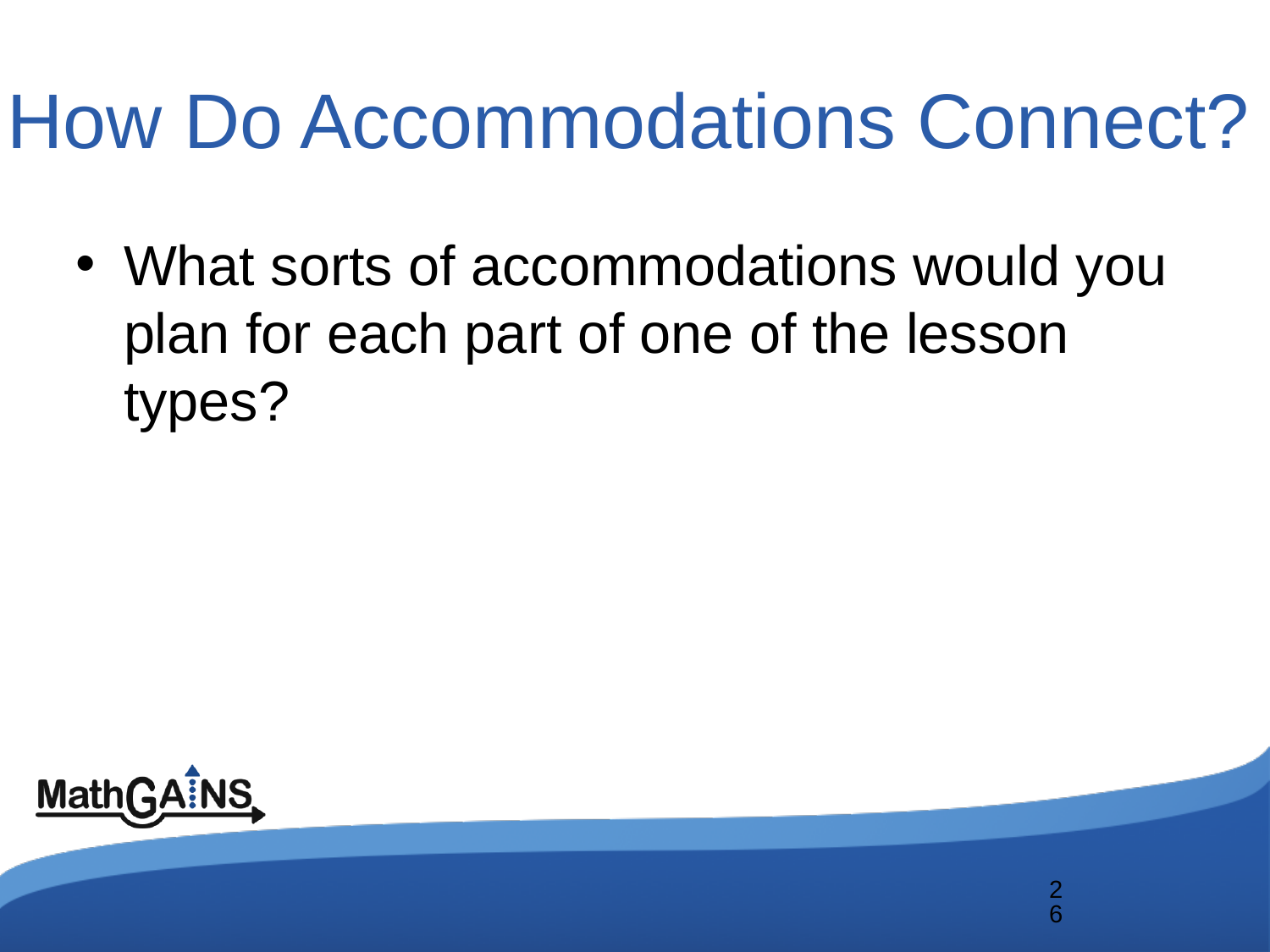

# How Do Accommodations Connect?
What sorts of accommodations would you plan for each part of one of the lesson types?
26